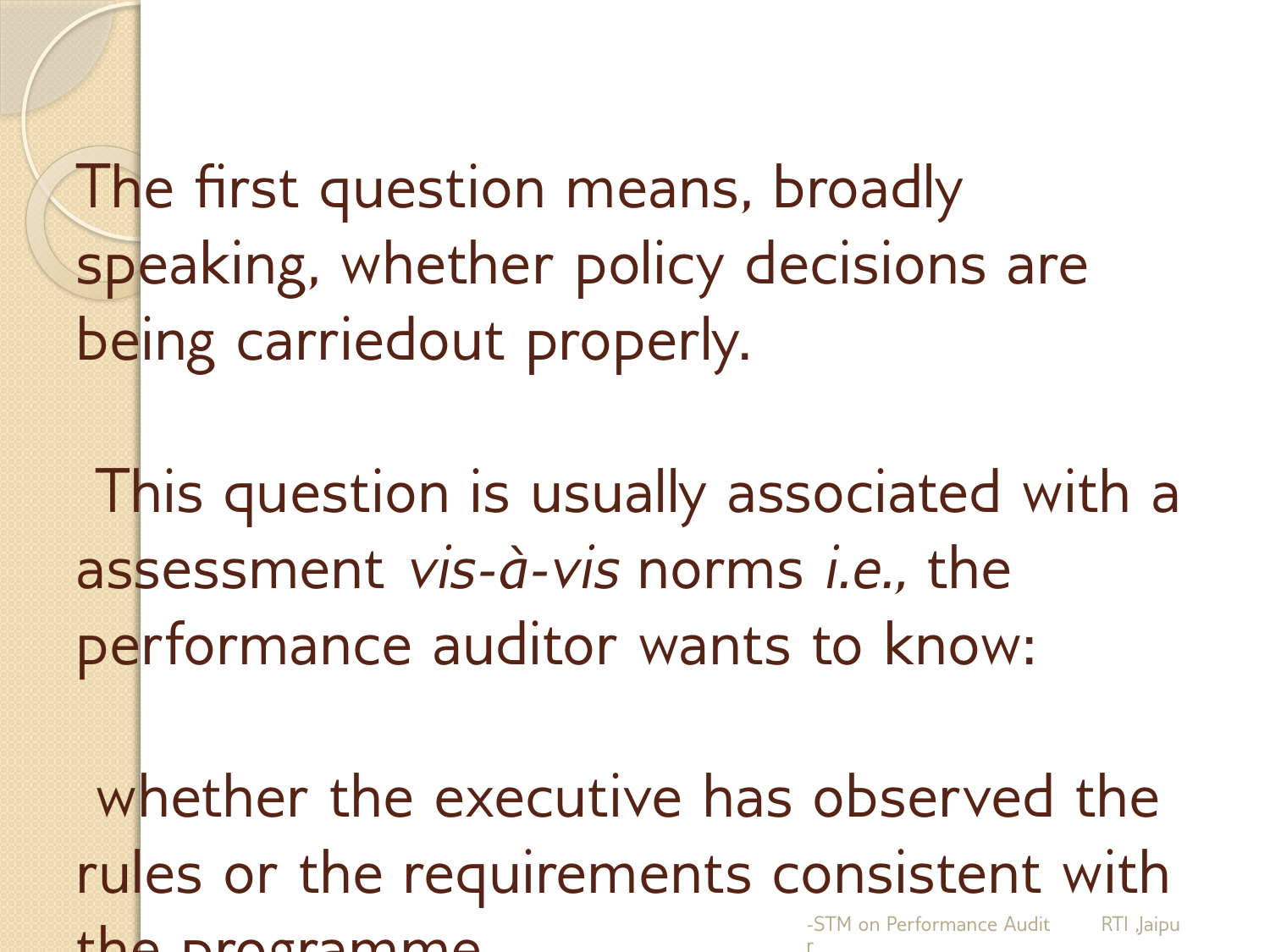

# The first question means, broadly speaking, whether policy decisions are being carriedout properly. This question is usually associated with a assessment vis-à-vis norms i.e., the performance auditor wants to know: whether the executive has observed the rules or the requirements consistent with the programme.
-STM on Performance Audit        RTI ,Jaipur